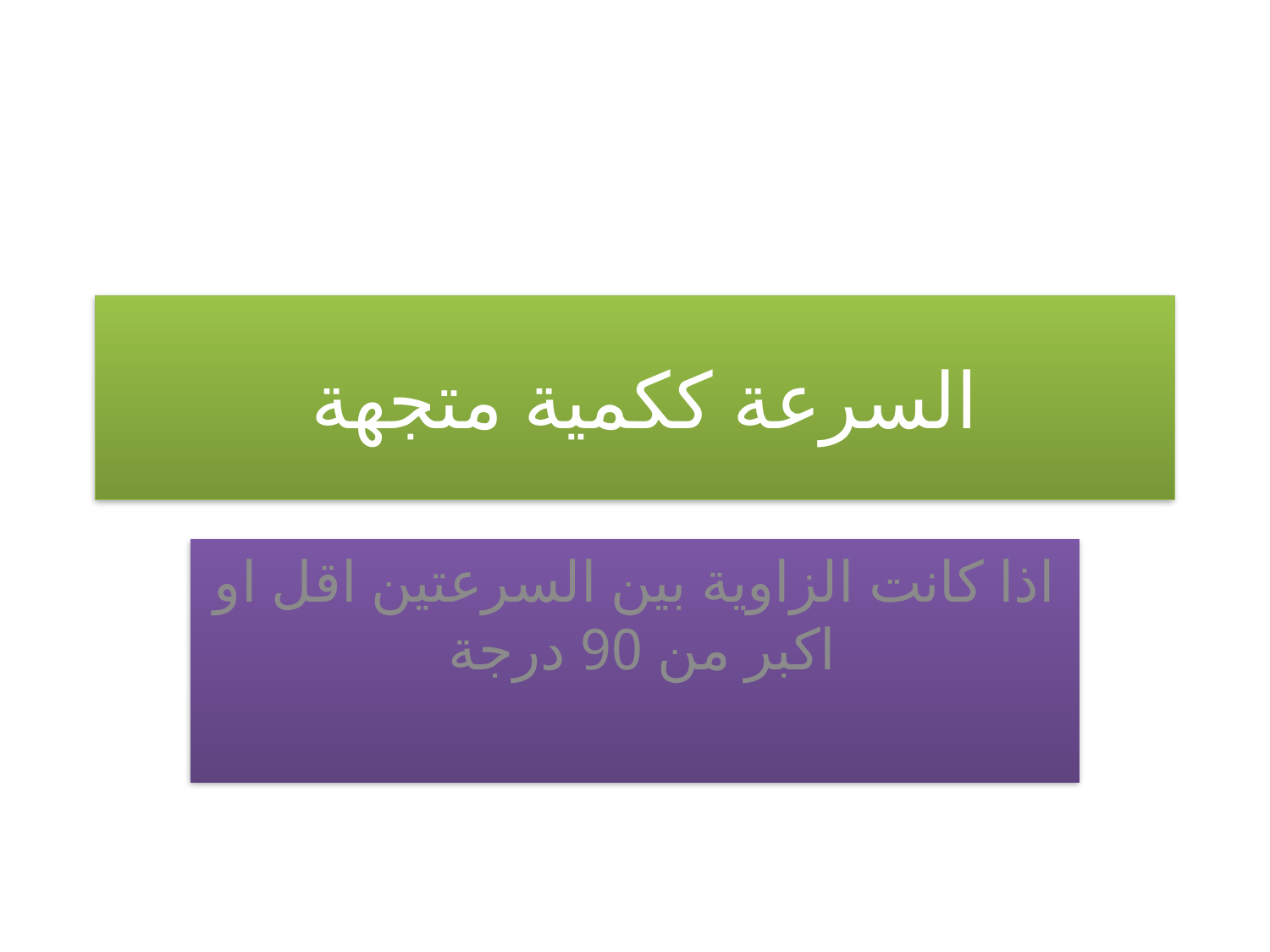

# السرعة ككمية متجهة
اذا كانت الزاوية بين السرعتين اقل او اكبر من 90 درجة